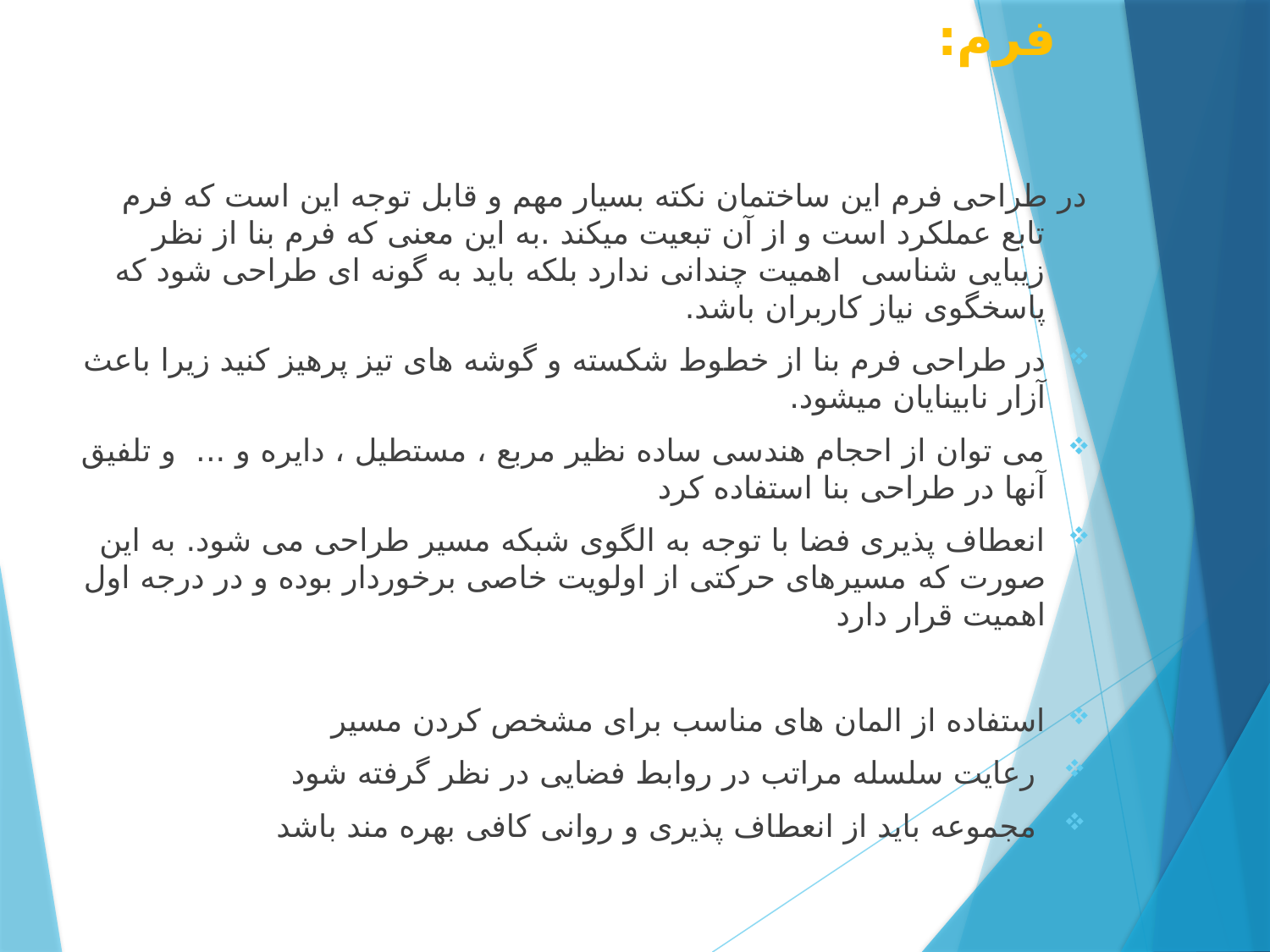

# فرم:
در طراحی فرم این ساختمان نکته بسیار مهم و قابل توجه این است که فرم تابع عملکرد است و از آن تبعیت میکند .به این معنی که فرم بنا از نظر زیبایی شناسی  اهمیت چندانی ندارد بلکه باید به گونه ای طراحی شود که پاسخگوی نیاز کاربران باشد.
در طراحی فرم بنا از خطوط شکسته و گوشه های تیز پرهیز کنید زیرا باعث آزار نابینایان میشود.
می توان از احجام هندسی ساده نظیر مربع ، مستطیل ، دایره و ...  و تلفیق آنها در طراحی بنا استفاده کرد
انعطاف پذیری فضا با توجه به الگوی شبکه مسیر طراحی می شود. به این صورت که مسیرهای حرکتی از اولویت خاصی برخوردار بوده و در درجه اول اهمیت قرار دارد

استفاده از المان های مناسب برای مشخص کردن مسیر
رعایت سلسله مراتب در روابط فضایی در نظر گرفته شود
مجموعه باید از انعطاف پذیری و روانی کافی بهره مند باشد